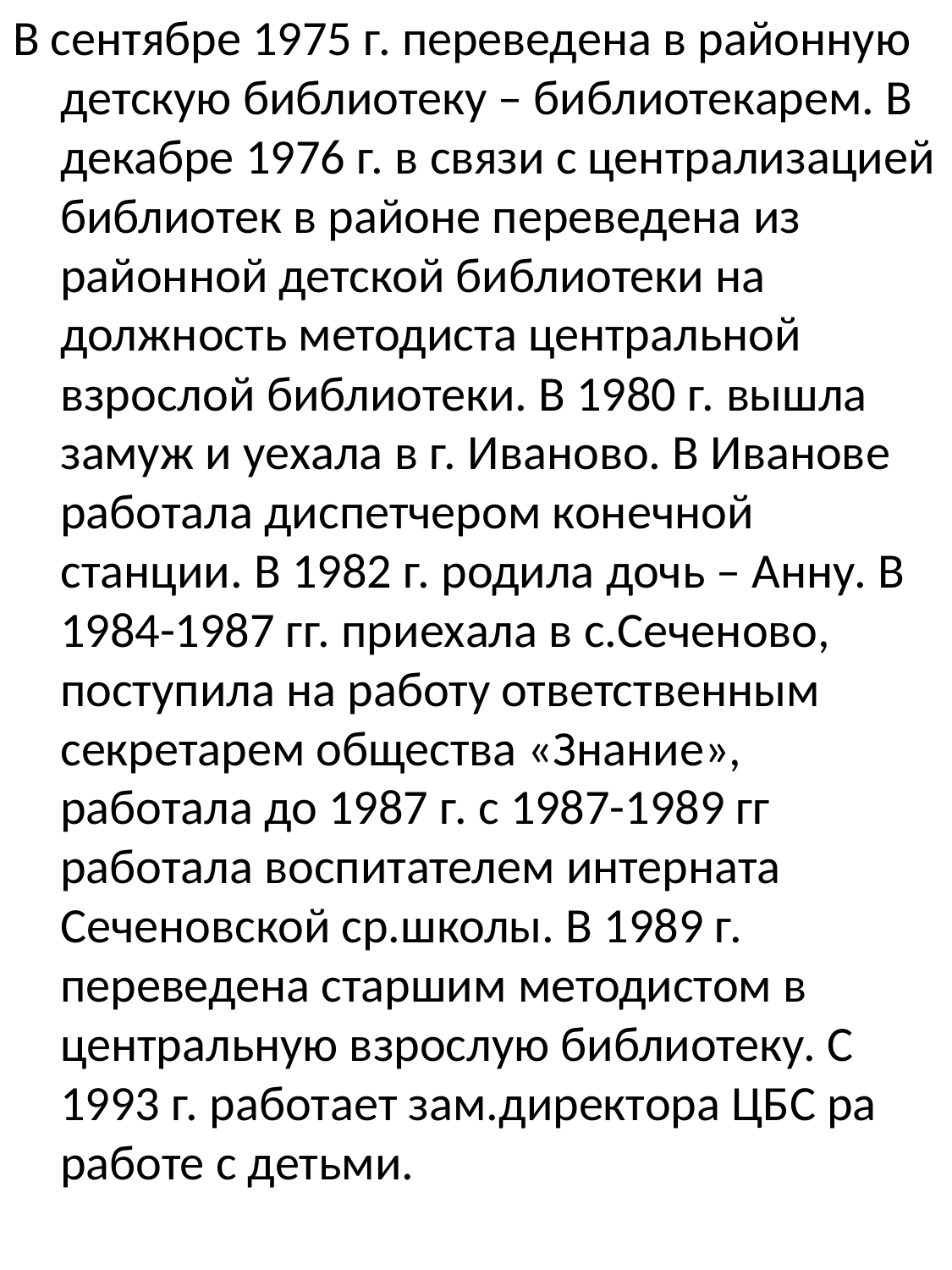

В сентябре 1975 г. переведена в районную детскую библиотеку – библиотекарем. В декабре 1976 г. в связи с централизацией библиотек в районе переведена из районной детской библиотеки на должность методиста центральной взрослой библиотеки. В 1980 г. вышла замуж и уехала в г. Иваново. В Иванове работала диспетчером конечной станции. В 1982 г. родила дочь – Анну. В 1984-1987 гг. приехала в с.Сеченово, поступила на работу ответственным секретарем общества «Знание», работала до 1987 г. с 1987-1989 гг работала воспитателем интерната Сеченовской ср.школы. В 1989 г. переведена старшим методистом в центральную взрослую библиотеку. С 1993 г. работает зам.директора ЦБС ра работе с детьми.